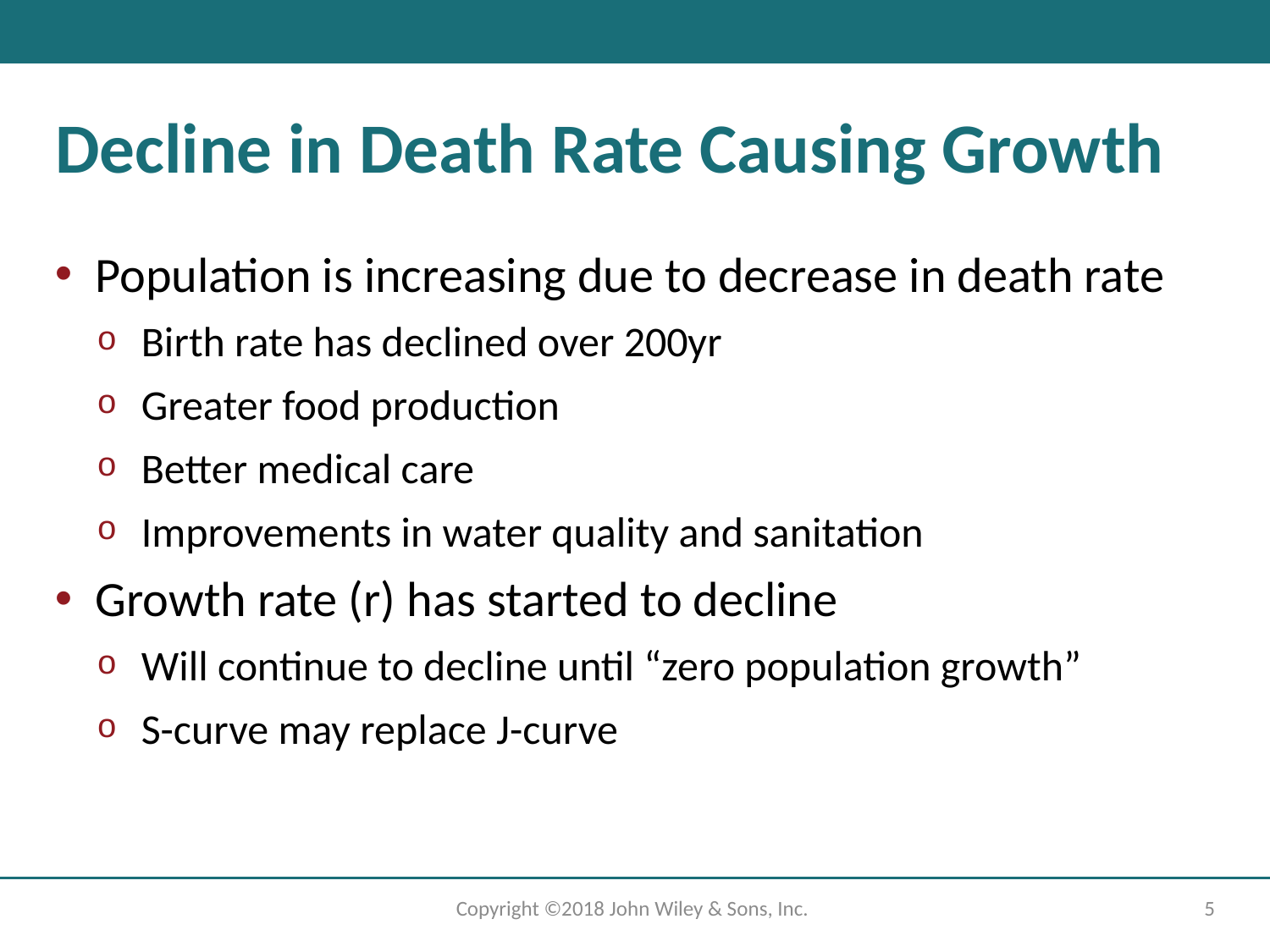

# Decline in Death Rate Causing Growth
Population is increasing due to decrease in death rate
Birth rate has declined over 200yr
Greater food production
Better medical care
Improvements in water quality and sanitation
Growth rate (r) has started to decline
Will continue to decline until “zero population growth”
S-curve may replace J-curve
Copyright ©2018 John Wiley & Sons, Inc.
5